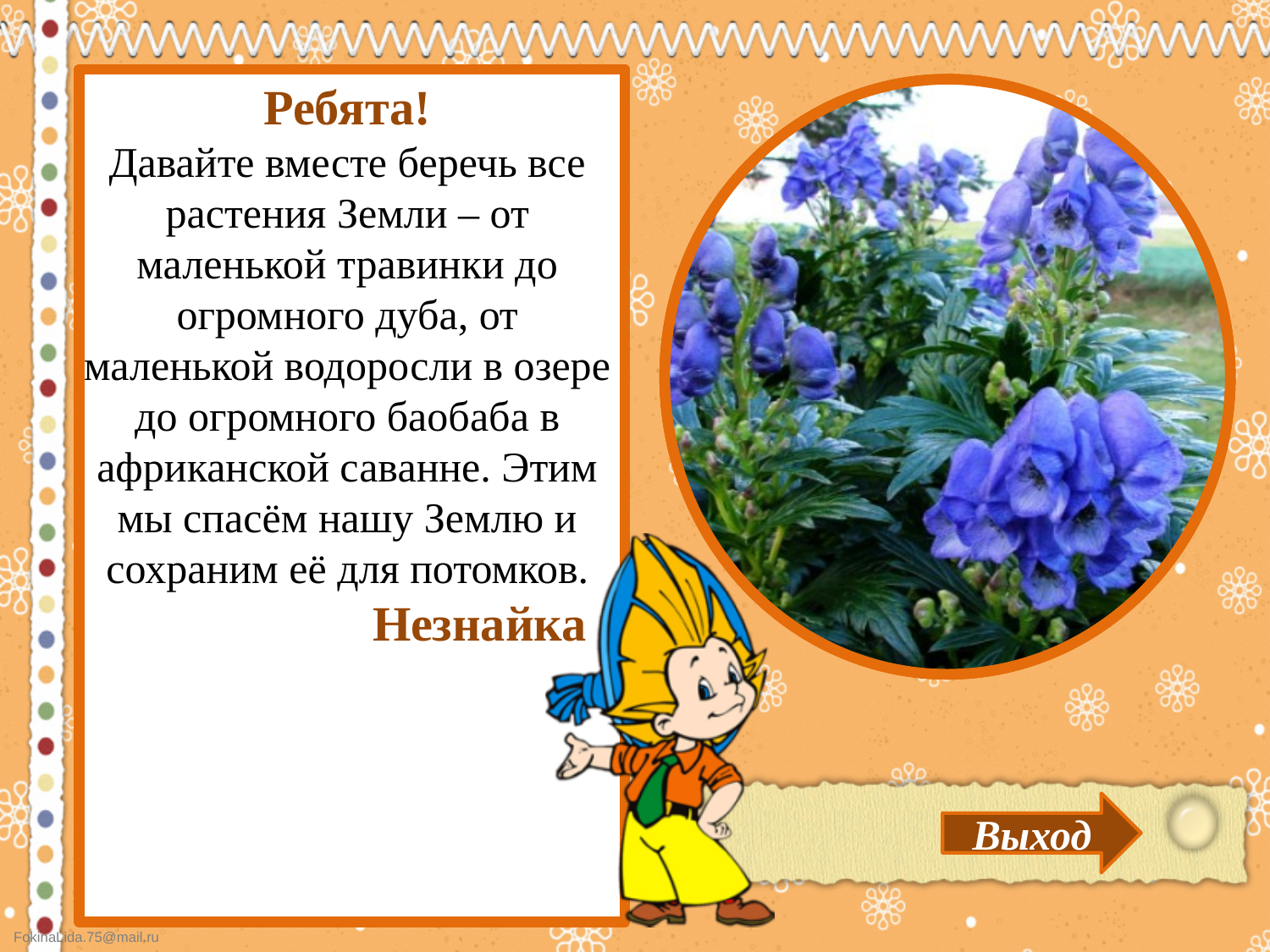

Ребята!
Давайте вместе беречь все растения Земли – от маленькой травинки до огромного дуба, от маленькой водоросли в озере до огромного баобаба в африканской саванне. Этим мы спасём нашу Землю и сохраним её для потомков.
                         Незнайка

Выход